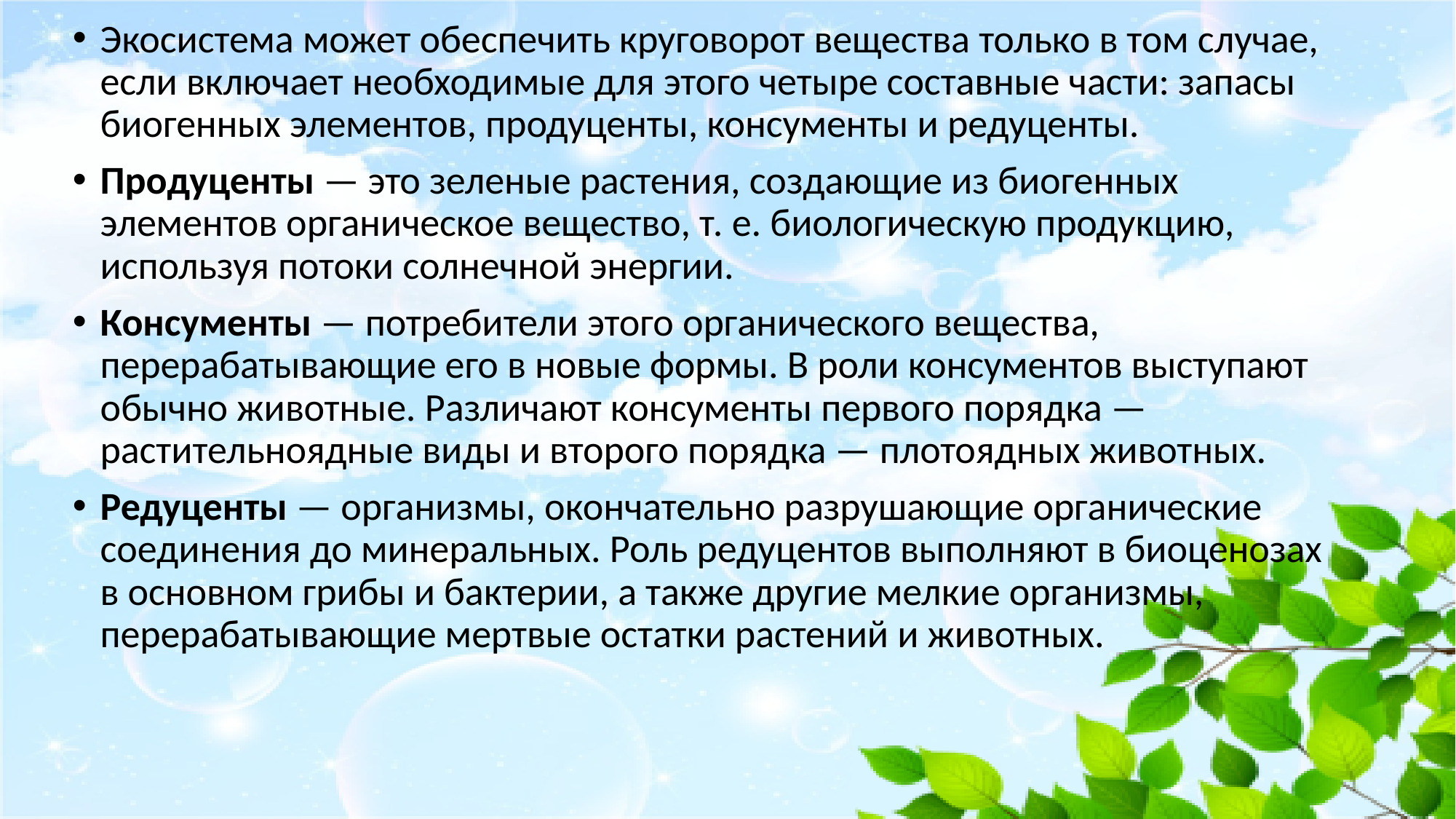

Экосистема может обеспечить круговорот вещества только в том случае, если включает необходимые для этого четыре составные части: запасы биогенных элементов, продуценты, консументы и редуценты.
Продуценты — это зеленые растения, создающие из биогенных элементов органическое вещество, т. е. биологическую продукцию, используя потоки солнечной энергии.
Консументы — потребители этого органического вещества, перерабатывающие его в новые формы. В роли консументов выступают обычно животные. Различают консументы первого порядка — растительноядные виды и второго порядка — плотоядных животных.
Редуценты — организмы, окончательно разрушающие органические соединения до минеральных. Роль редуцентов выполняют в биоценозах в основном грибы и бактерии, а также другие мелкие организмы, перерабатывающие мертвые остатки растений и животных.